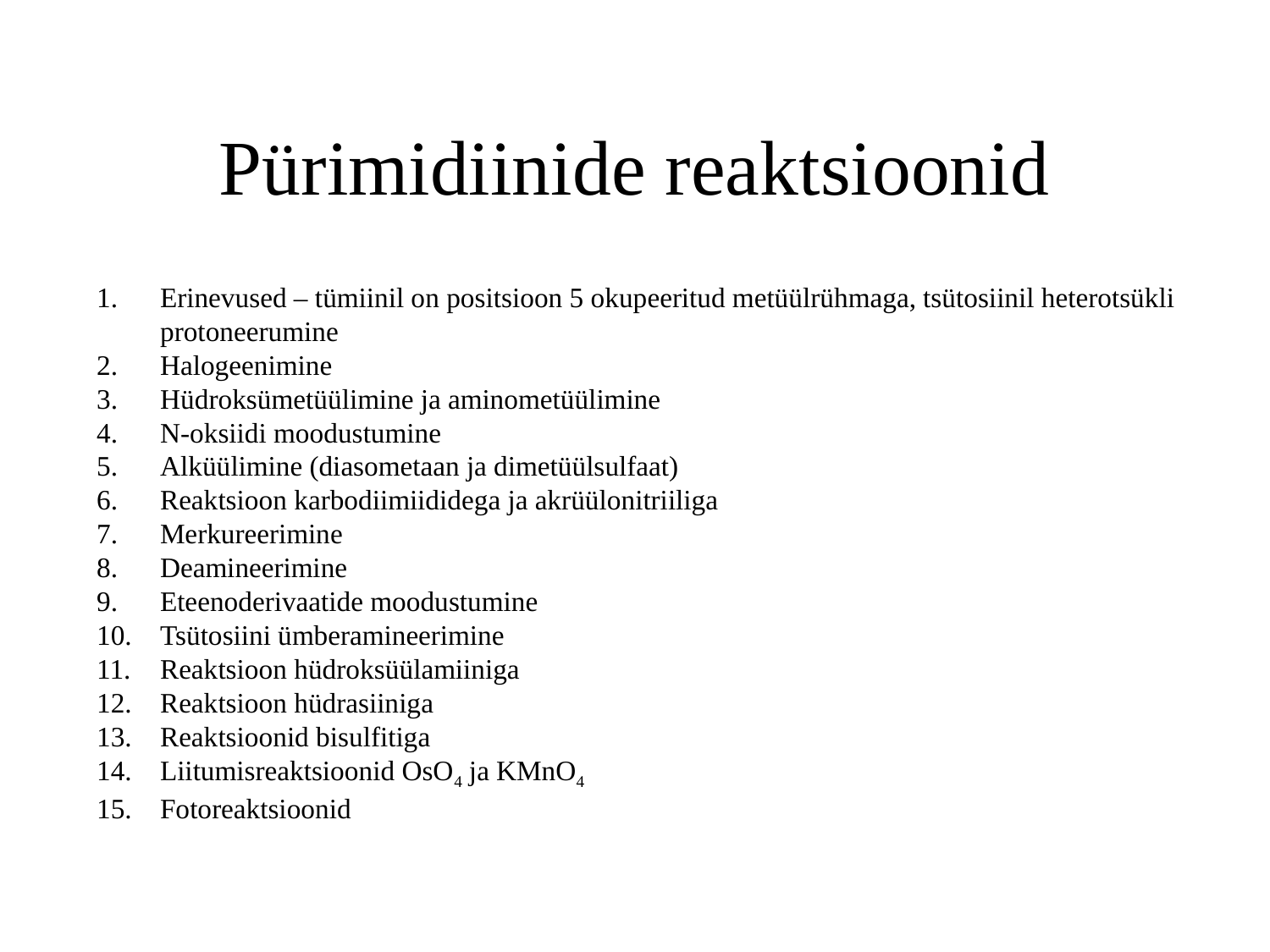

Pürimidiinide reaktsioonid
Erinevused – tümiinil on positsioon 5 okupeeritud metüülrühmaga, tsütosiinil heterotsükli
protoneerumine
Halogeenimine
Hüdroksümetüülimine ja aminometüülimine
N-oksiidi moodustumine
Alküülimine (diasometaan ja dimetüülsulfaat)
Reaktsioon karbodiimiididega ja akrüülonitriiliga
Merkureerimine
Deamineerimine
Eteenoderivaatide moodustumine
Tsütosiini ümberamineerimine
Reaktsioon hüdroksüülamiiniga
Reaktsioon hüdrasiiniga
Reaktsioonid bisulfitiga
Liitumisreaktsioonid OsO4 ja KMnO4
Fotoreaktsioonid